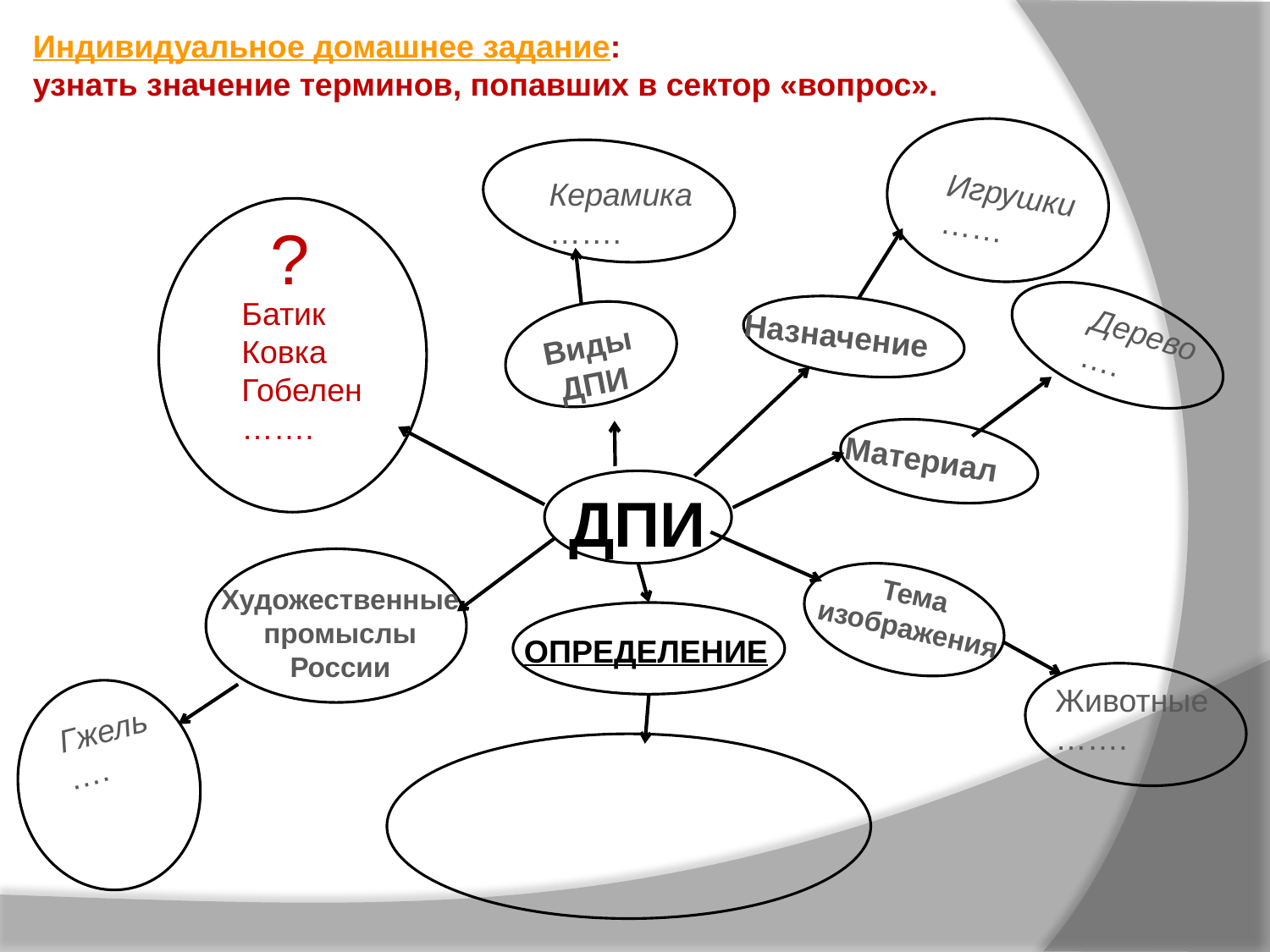

Индивидуальное домашнее задание:
узнать значение терминов, попавших в сектор «вопрос».

Керамика
…….
Игрушки
……

?

Назначение

Виды
ДПИ

Материал

ДПИ

Художественные
промыслы
России

Тема
изображения

ОПРЕДЕЛЕНИЕ

Батик
Ковка
Гобелен
…….

Дерево
….

Животные
…….

Гжель
….